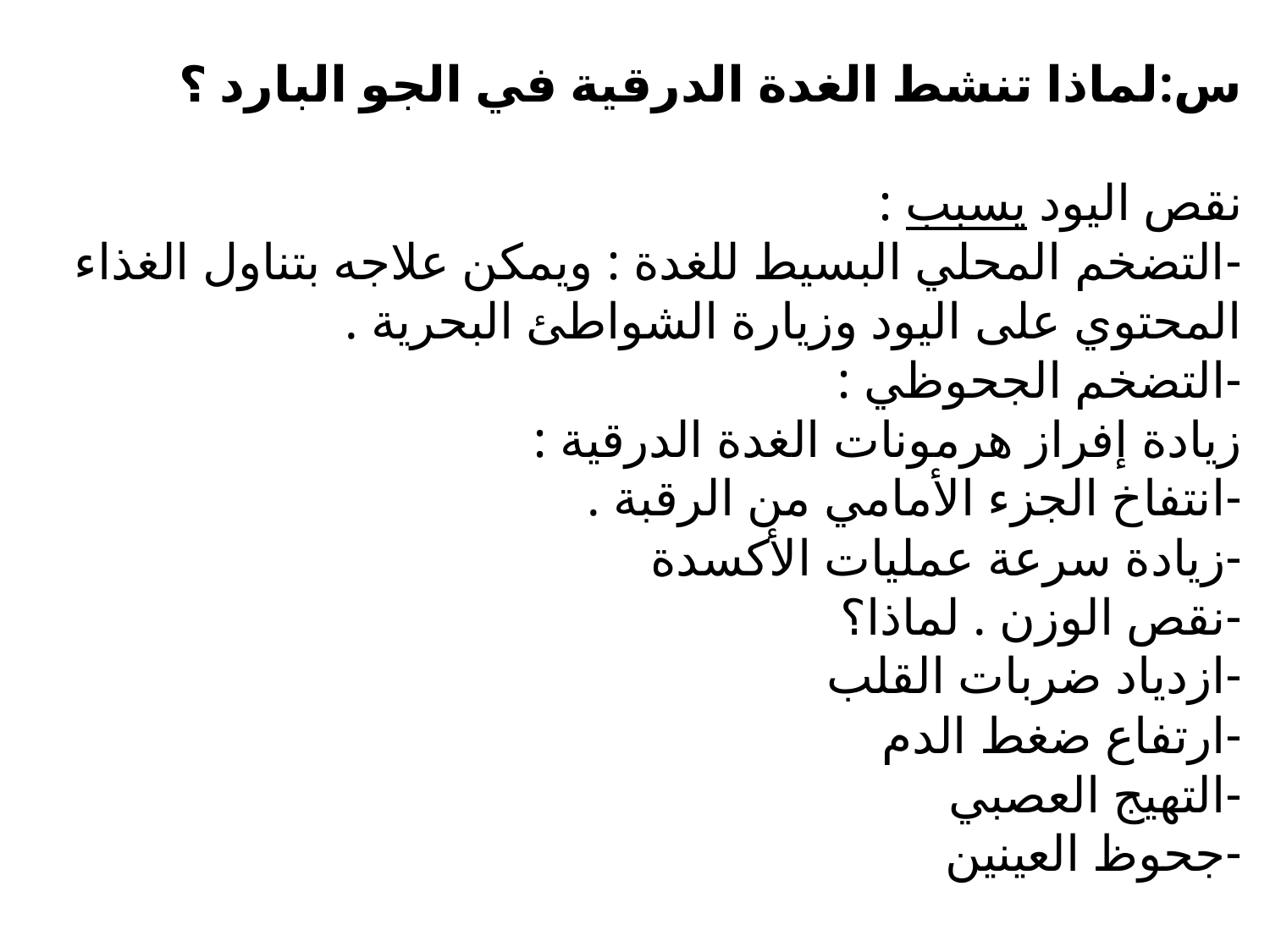

س:لماذا تنشط الغدة الدرقية في الجو البارد ؟

نقص اليود يسبب :
-التضخم المحلي البسيط للغدة : ويمكن علاجه بتناول الغذاء المحتوي على اليود وزيارة الشواطئ البحرية .
-التضخم الجحوظي :
زيادة إفراز هرمونات الغدة الدرقية :
-انتفاخ الجزء الأمامي من الرقبة .
-زيادة سرعة عمليات الأكسدة
-نقص الوزن . لماذا؟
-ازدياد ضربات القلب
-ارتفاع ضغط الدم
-التهيج العصبي
-جحوظ العينين